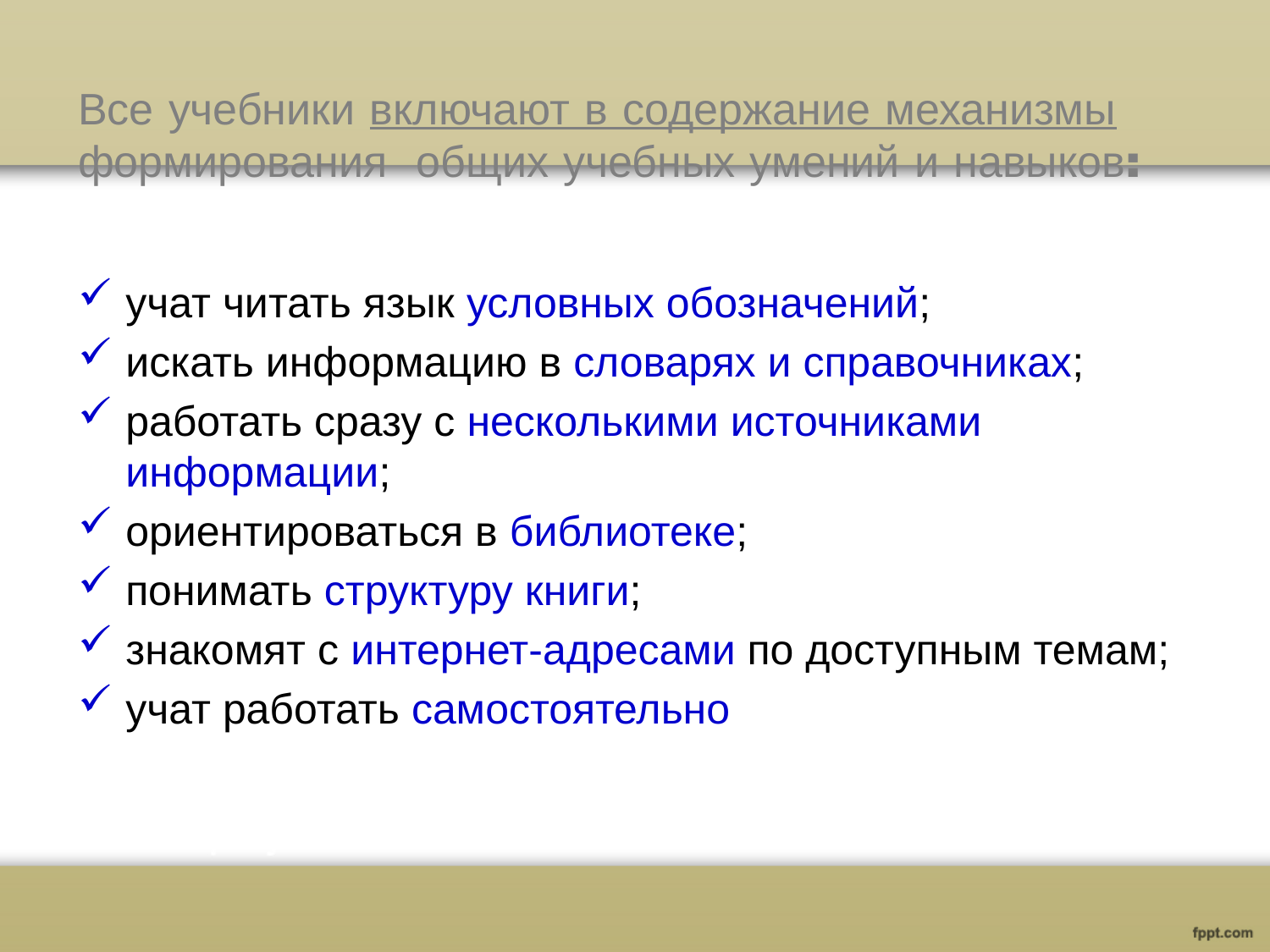

Все учебники включают в содержание механизмы формирования  общих учебных умений и навыков:

учат читать язык условных обозначений;
искать информацию в словарях и справочниках;
работать сразу с несколькими источниками информации;
ориентироваться в библиотеке;
понимать структуру книги;
знакомят с интернет-адресами по доступным темам;
учат работать самостоятельно